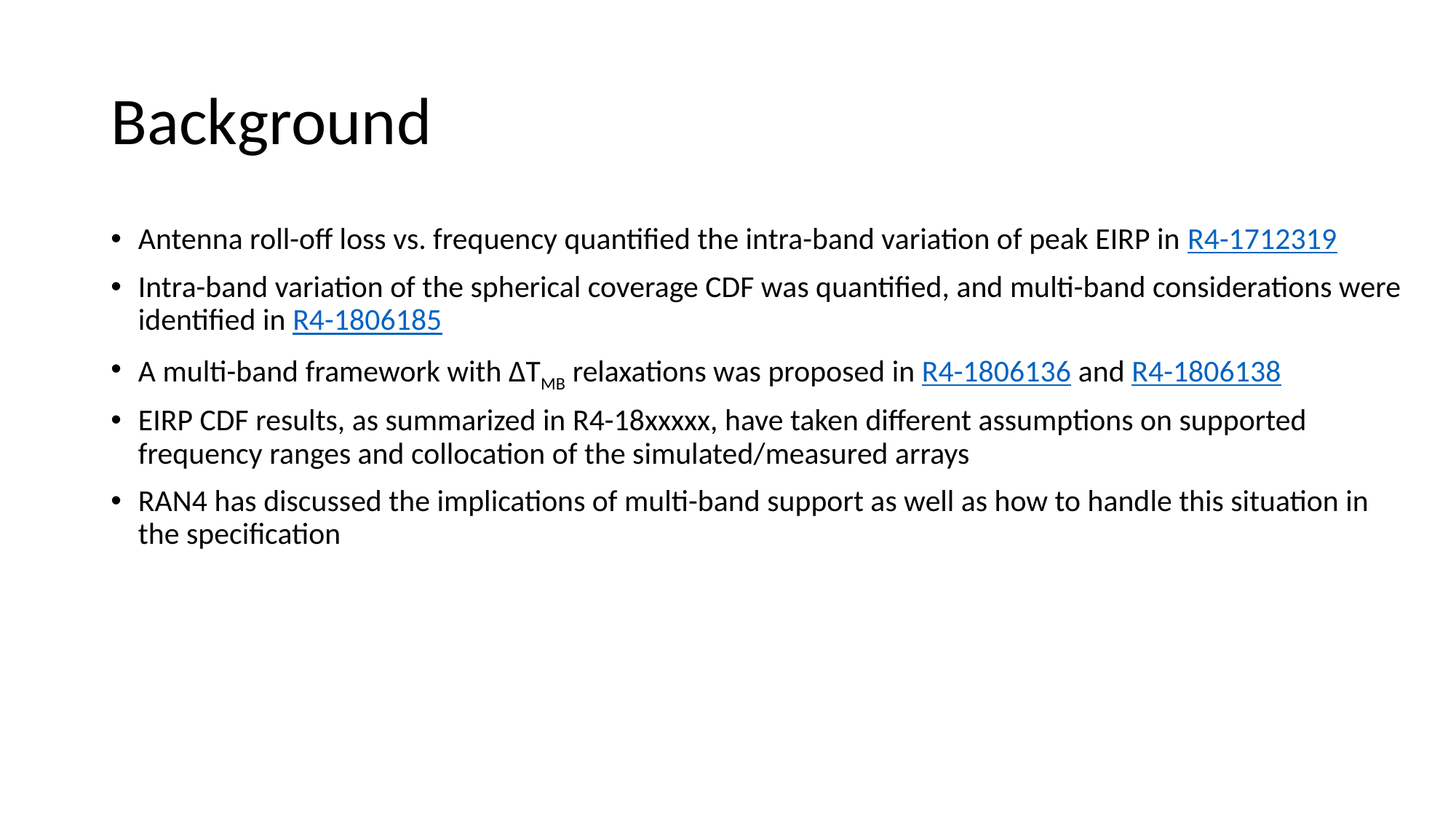

# Background
Antenna roll-off loss vs. frequency quantified the intra-band variation of peak EIRP in R4-1712319
Intra-band variation of the spherical coverage CDF was quantified, and multi-band considerations were identified in R4-1806185
A multi-band framework with ΔTMB relaxations was proposed in R4-1806136 and R4-1806138
EIRP CDF results, as summarized in R4-18xxxxx, have taken different assumptions on supported frequency ranges and collocation of the simulated/measured arrays
RAN4 has discussed the implications of multi-band support as well as how to handle this situation in the specification